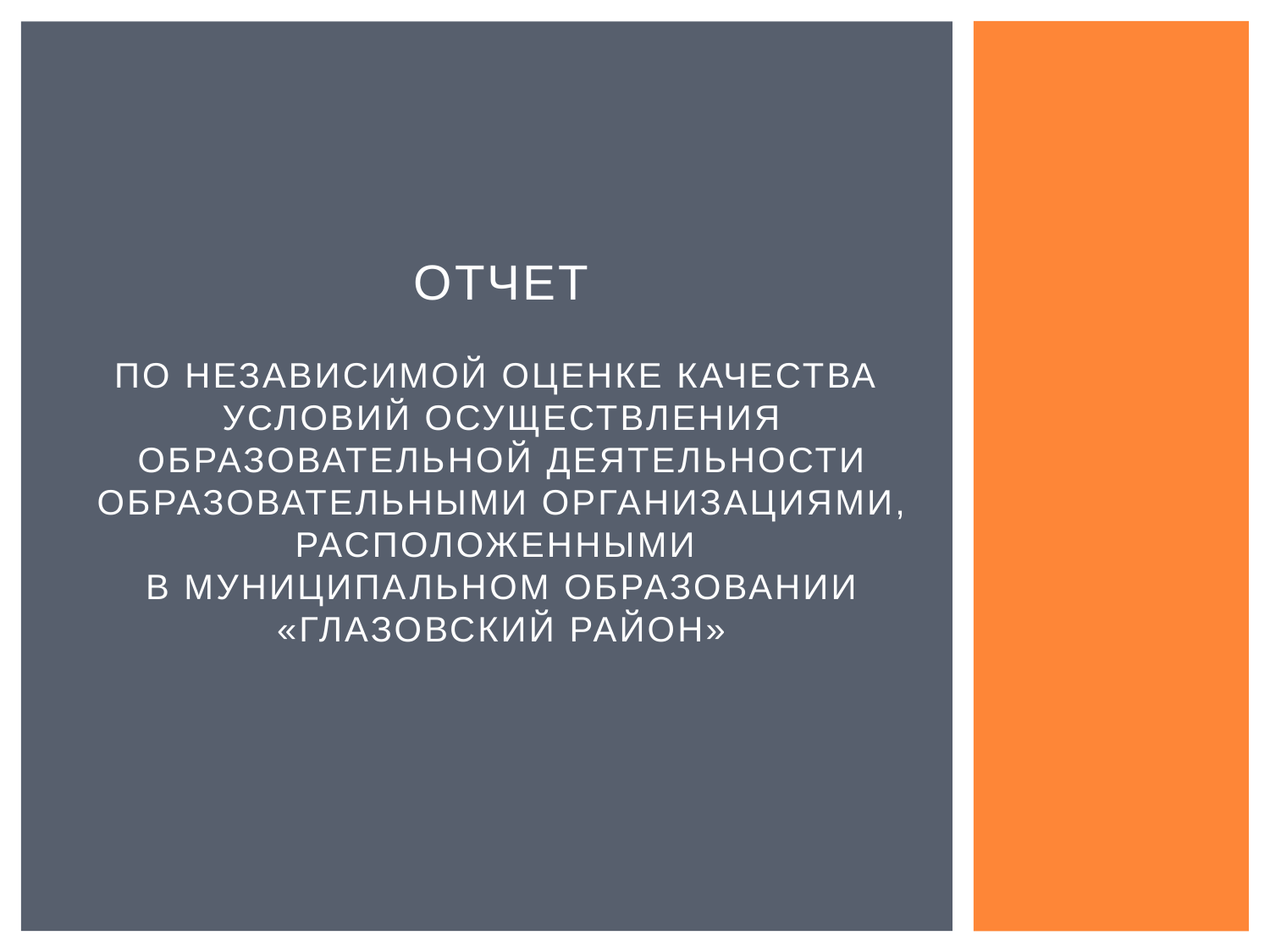

# Отчет по независимой оценке качества условий осуществления образовательной деятельности образовательными организациями, расположенными в муниципальном образовании «Глазовский район»